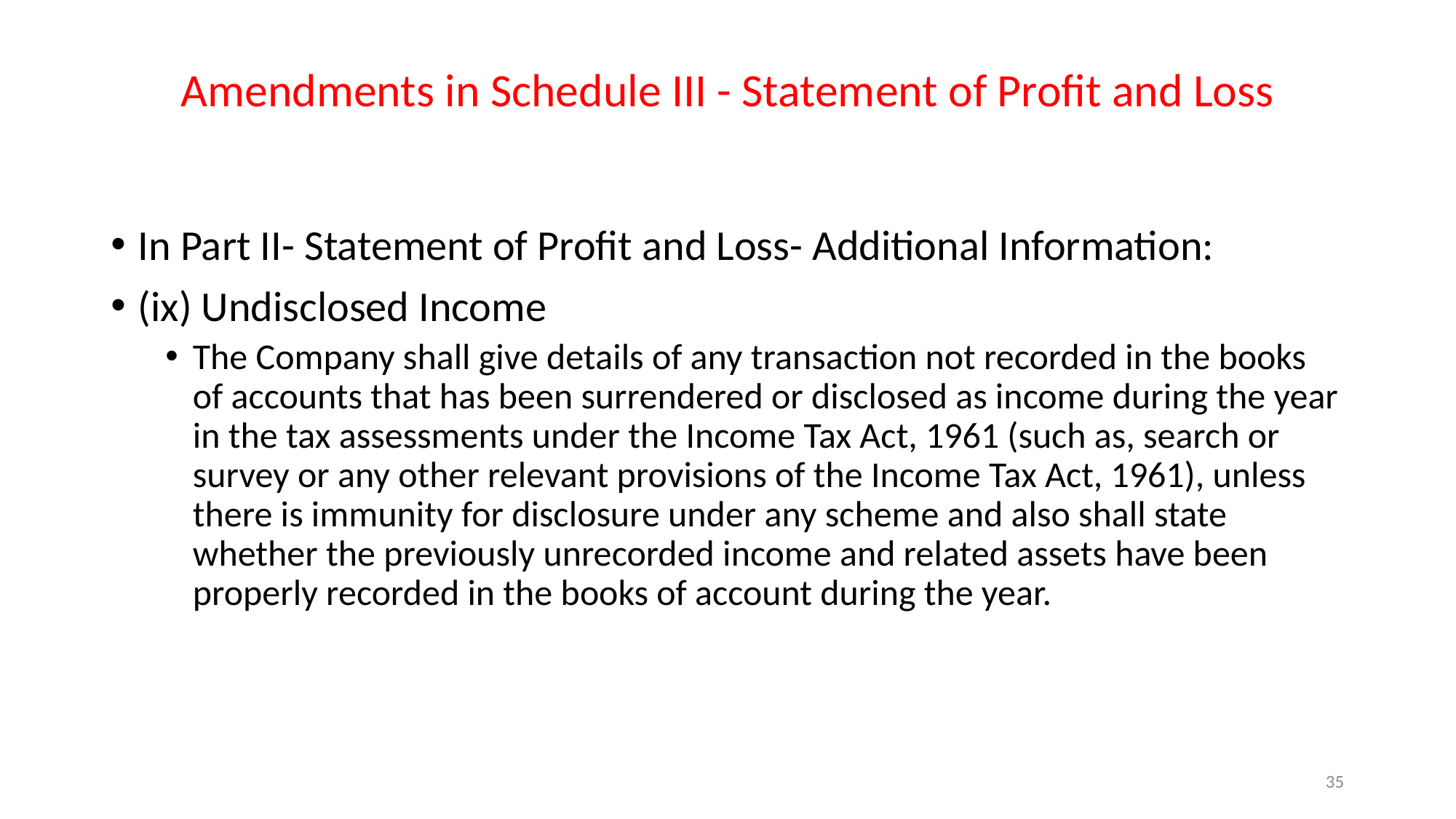

# Amendments in Schedule III - Statement of Profit and Loss
In Part II- Statement of Profit and Loss- Additional Information:
(ix) Undisclosed Income
The Company shall give details of any transaction not recorded in the books of accounts that has been surrendered or disclosed as income during the year in the tax assessments under the Income Tax Act, 1961 (such as, search or survey or any other relevant provisions of the Income Tax Act, 1961), unless there is immunity for disclosure under any scheme and also shall state whether the previously unrecorded income and related assets have been properly recorded in the books of account during the year.

35